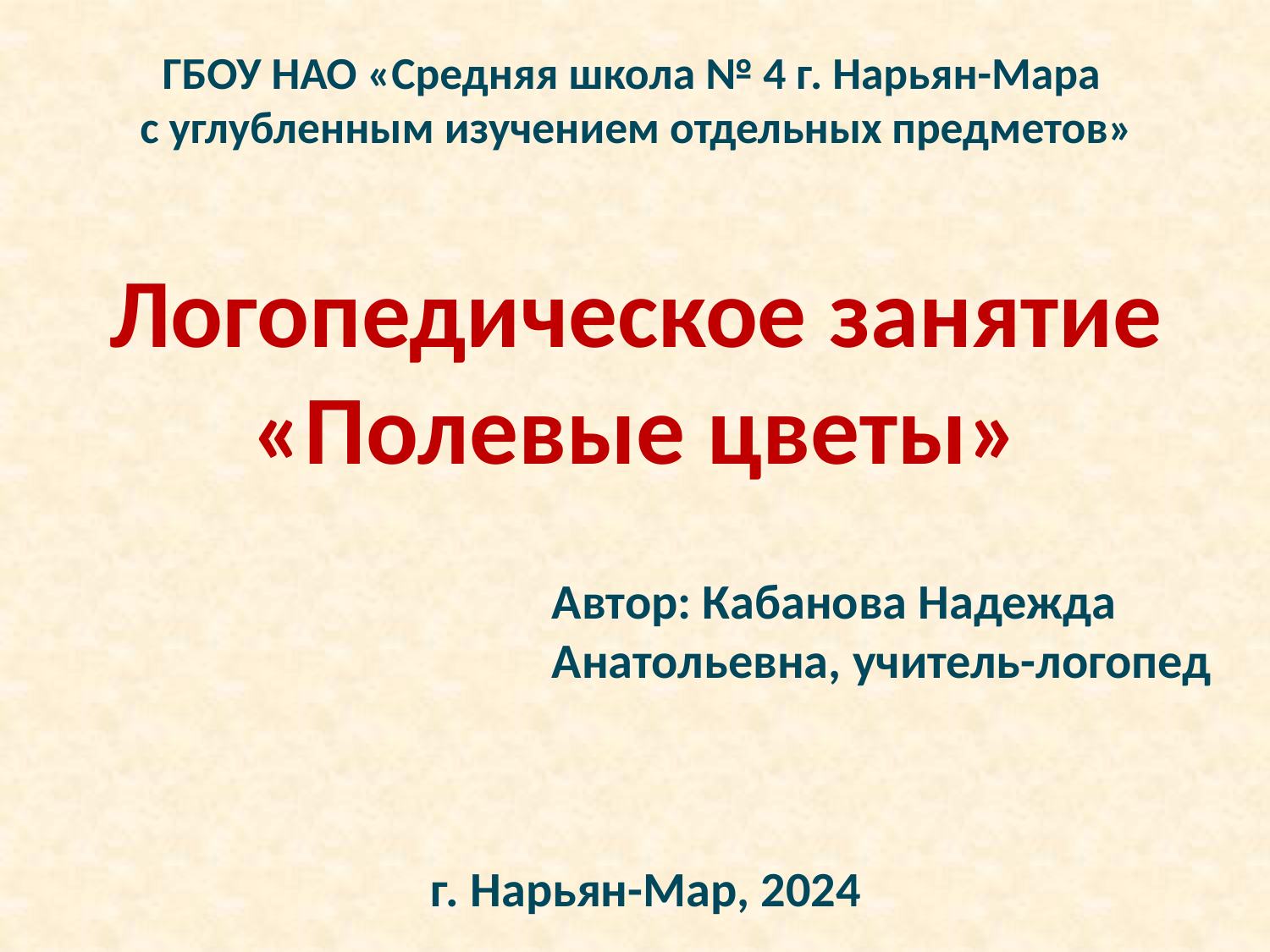

# ГБОУ НАО «Средняя школа № 4 г. Нарьян-Мара с углубленным изучением отдельных предметов»
Логопедическое занятие «Полевые цветы»

Автор: Кабанова Надежда Анатольевна, учитель-логопед
г. Нарьян-Мар, 2024